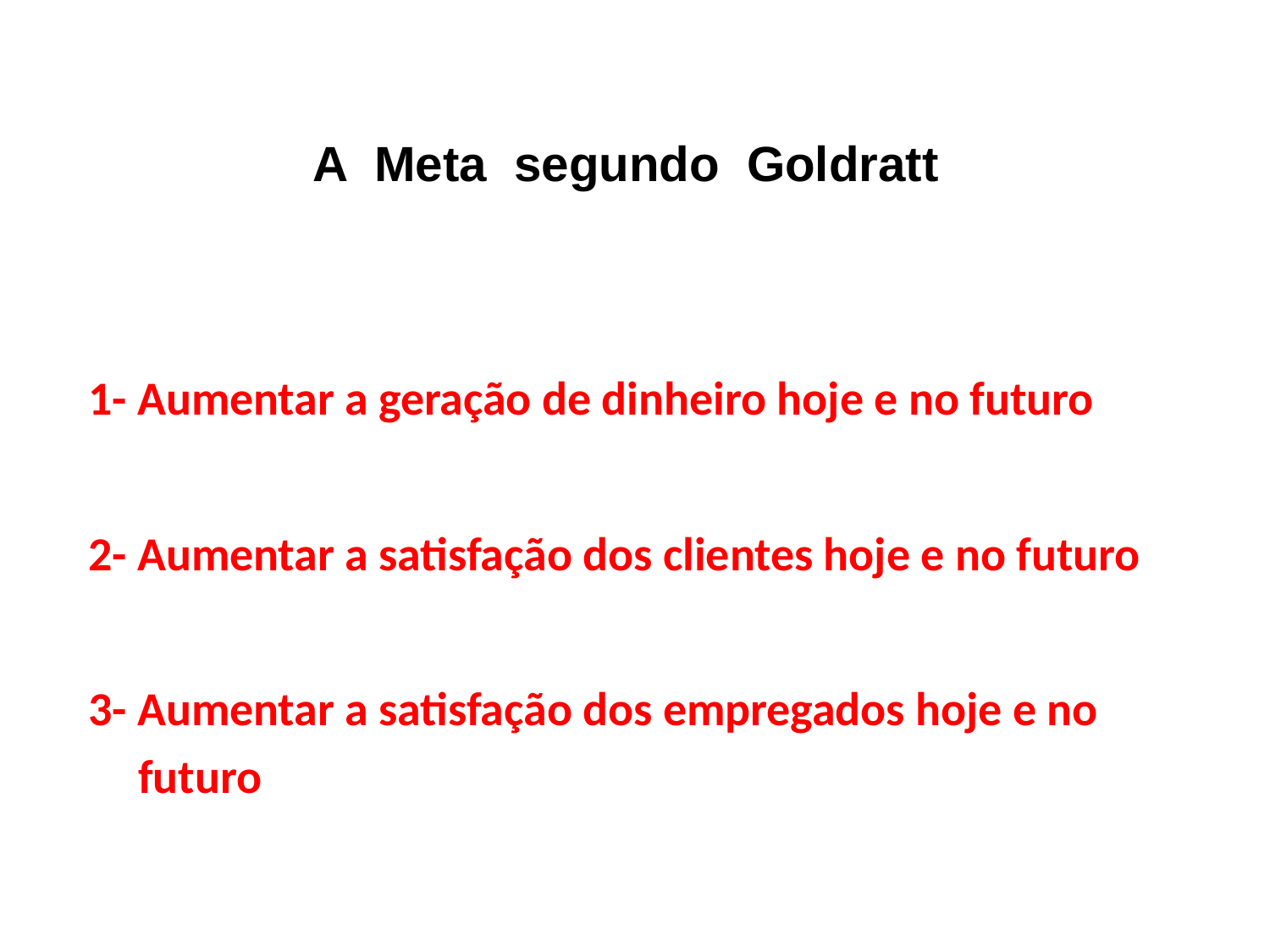

# A  Meta  segundo  Goldratt
1- Aumentar a geração de dinheiro hoje e no futuro

2- Aumentar a satisfação dos clientes hoje e no futuro

3- Aumentar a satisfação dos empregados hoje e no futuro